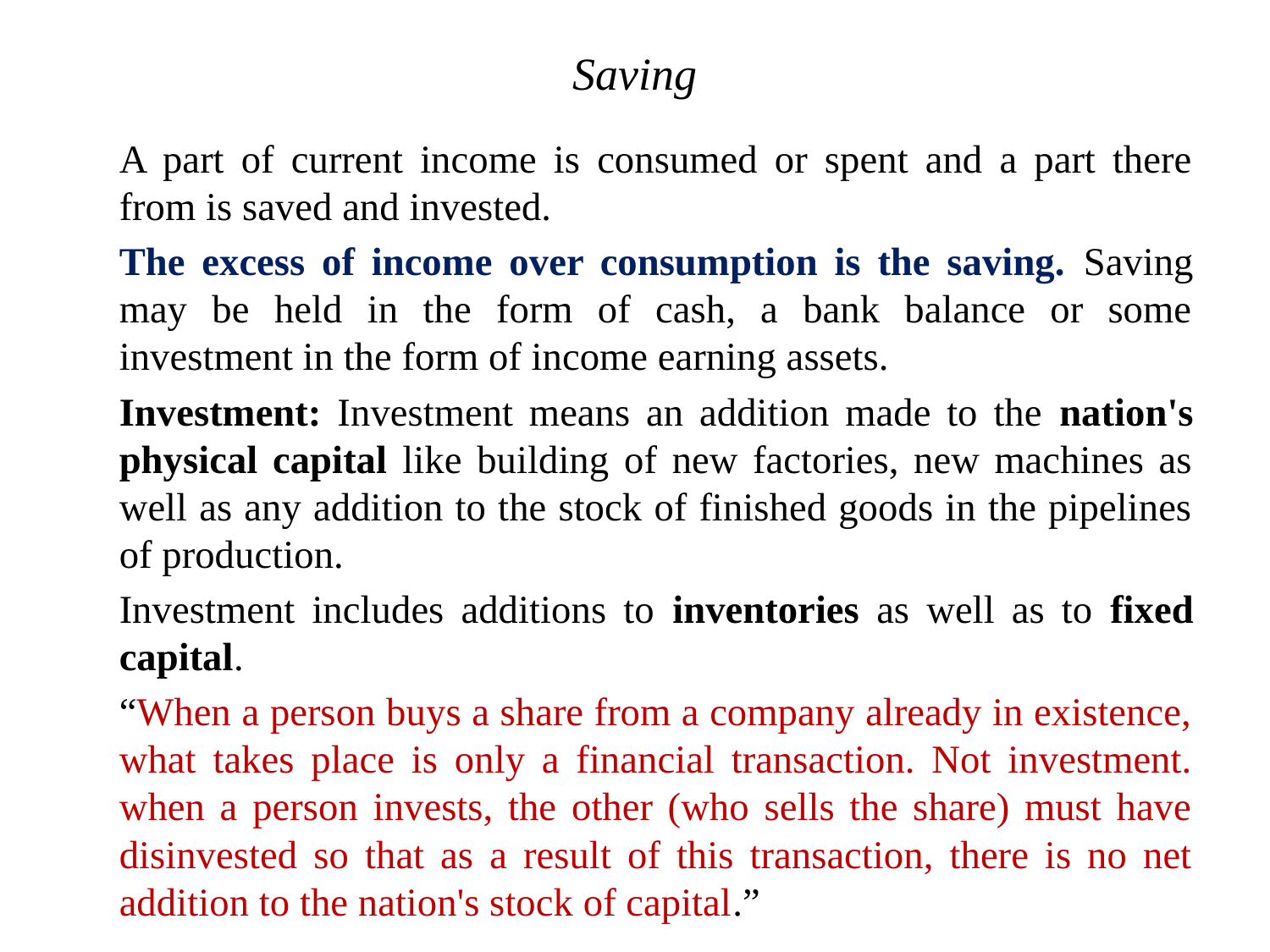

# Saving
	A part of current income is consumed or spent and a part there from is saved and invested.
	The excess of income over consumption is the saving. Saving may be held in the form of cash, a bank balance or some investment in the form of income earning assets.
	Investment: Investment means an addition made to the nation's physical capital like building of new factories, new machines as well as any addition to the stock of finished goods in the pipelines of production.
	Investment includes additions to inventories as well as to fixed capital.
	“When a person buys a share from a company already in existence, what takes place is only a financial transaction. Not investment. when a person invests, the other (who sells the share) must have disinvested so that as a result of this transaction, there is no net addition to the nation's stock of capital.”